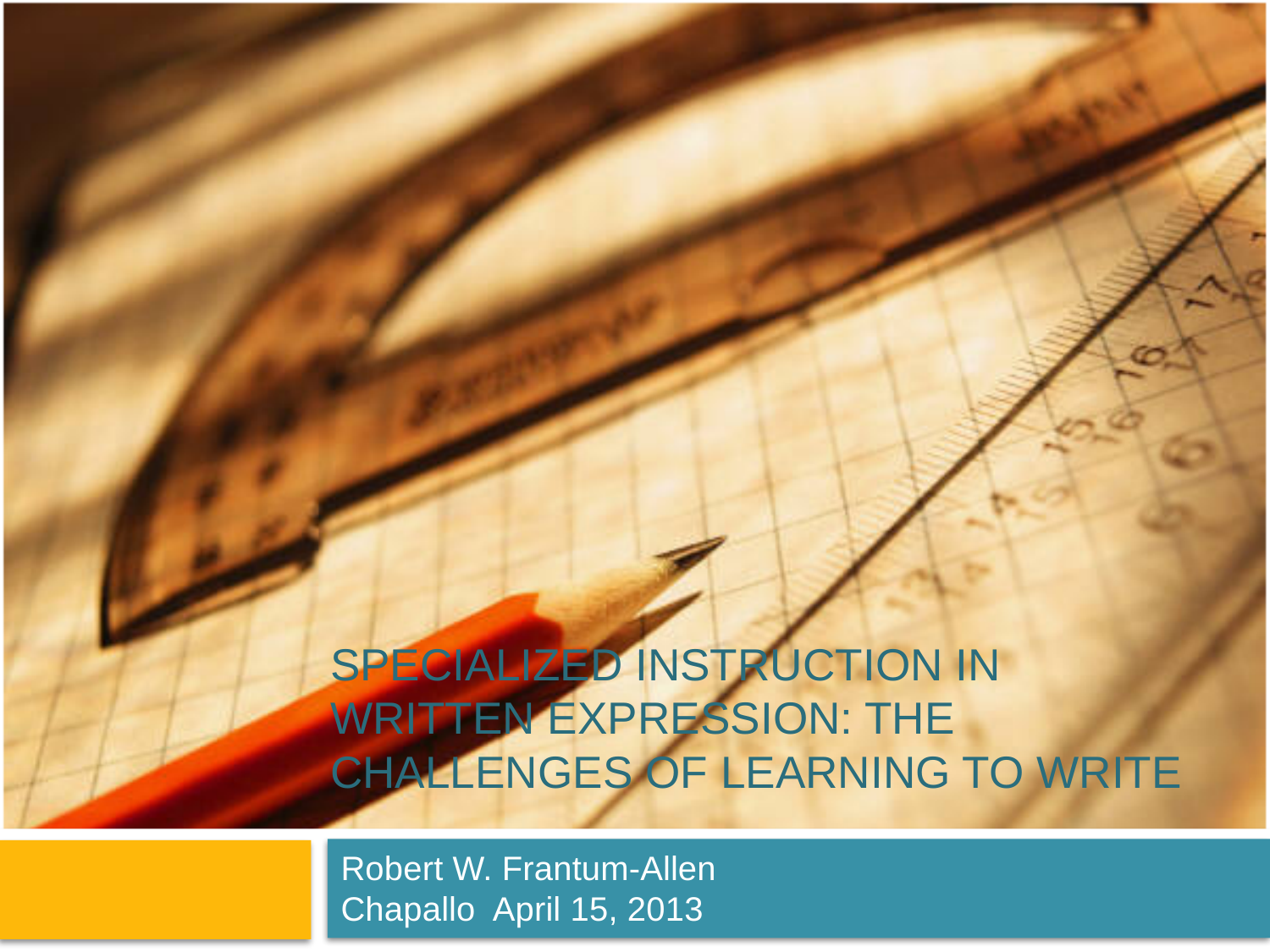

# Specialized instruction in Written Expression: The challenges of Learning to Write
Robert W. Frantum-Allen
Chapallo  April 15, 2013